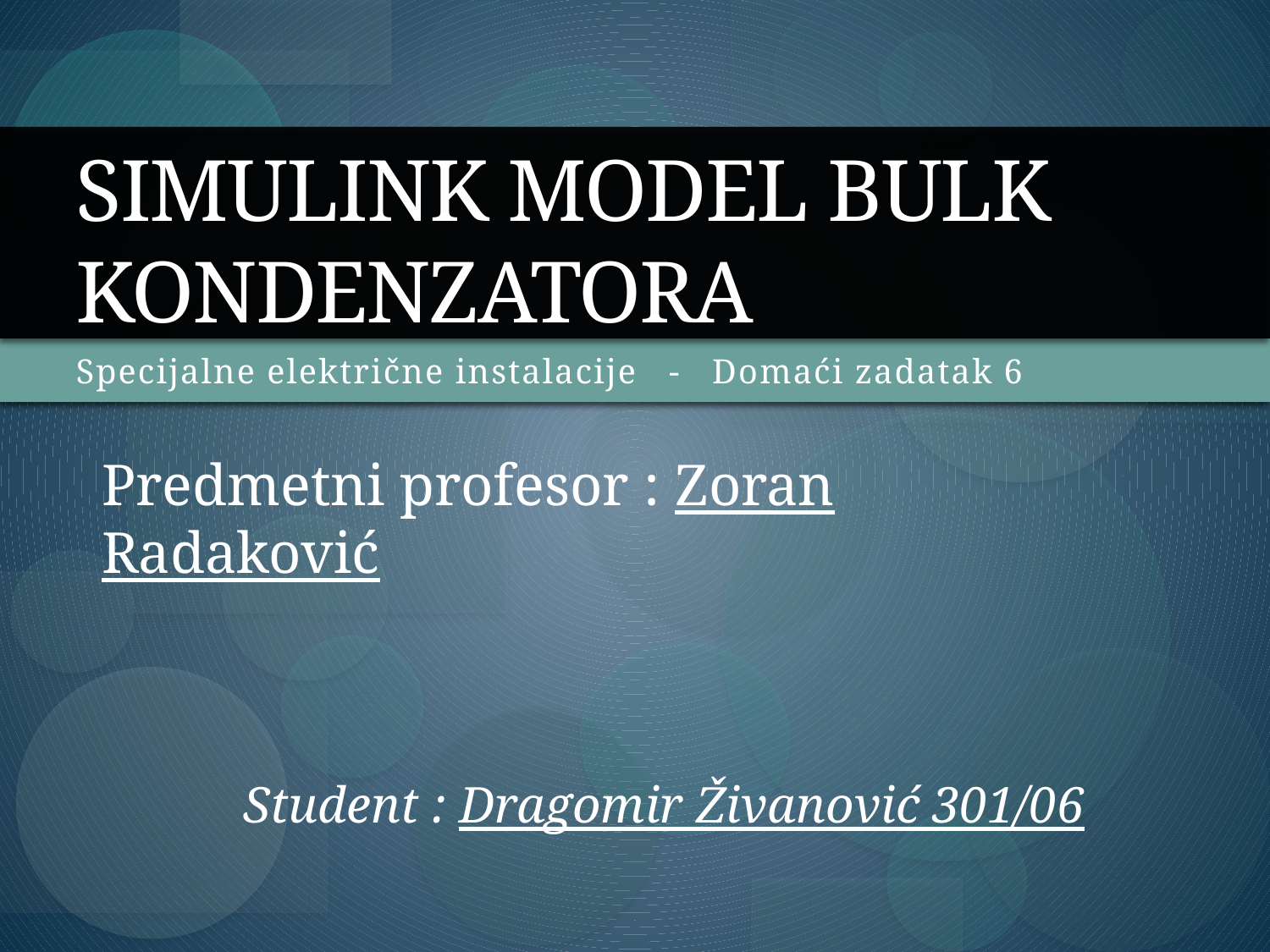

# Simulink model bulk kondenzatora
Specijalne električne instalacije   -   Domaći zadatak 6
Predmetni profesor : Zoran Radaković
Student : Dragomir Živanović 301/06